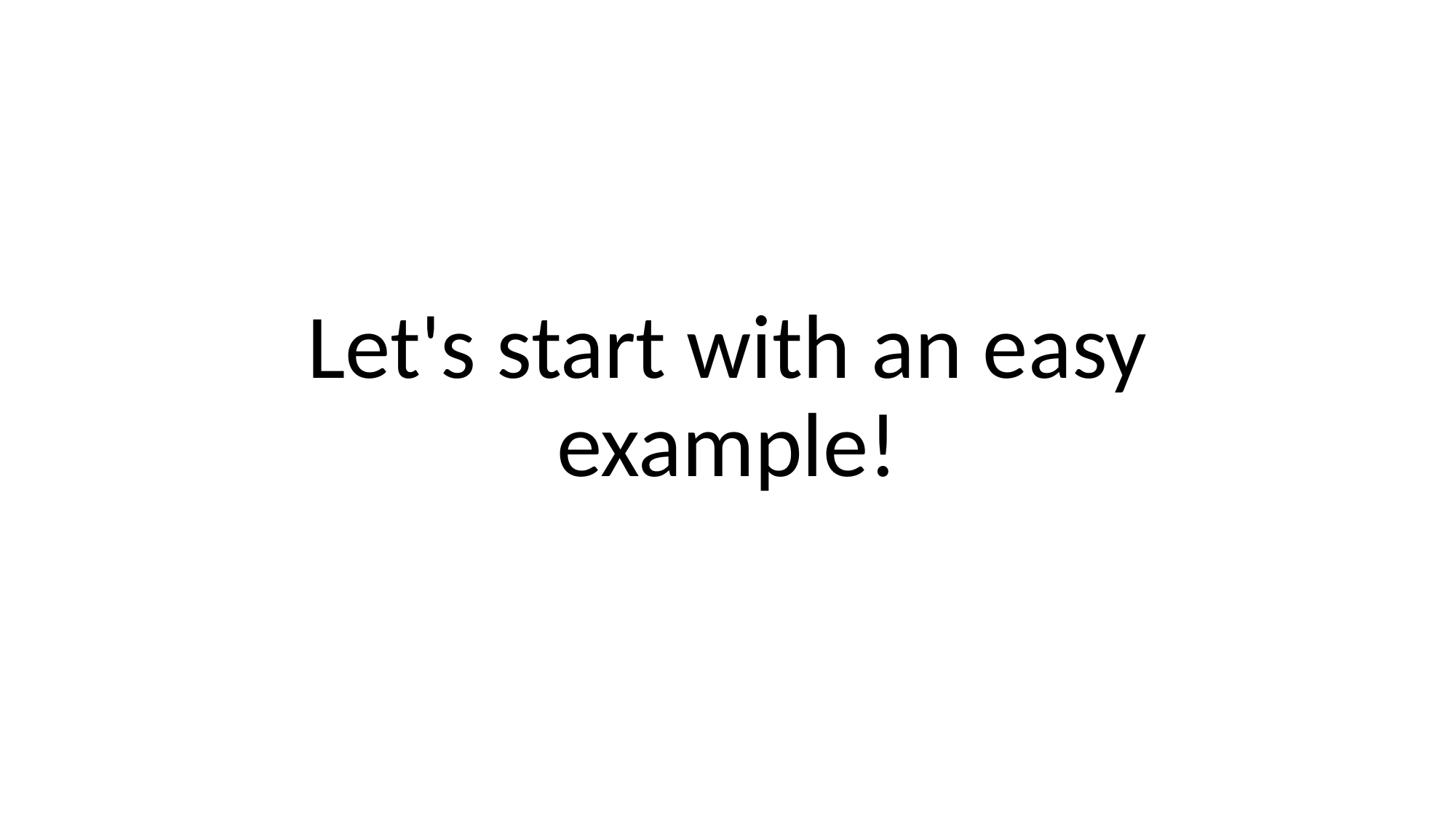

# Let's start with an easy example!